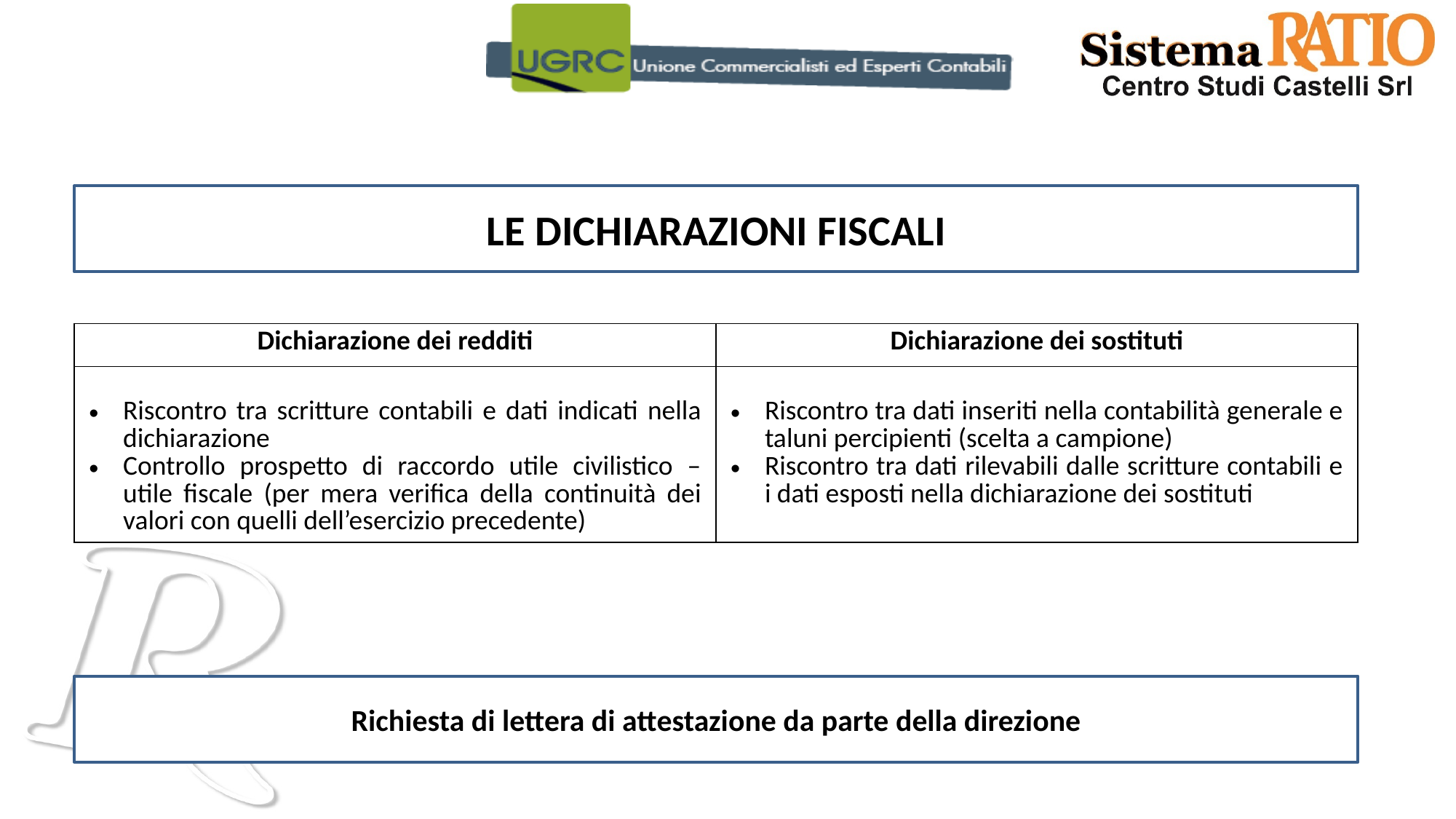

LE DICHIARAZIONI FISCALI
| Dichiarazione dei redditi | Dichiarazione dei sostituti |
| --- | --- |
| Riscontro tra scritture contabili e dati indicati nella dichiarazione Controllo prospetto di raccordo utile civilistico – utile fiscale (per mera verifica della continuità dei valori con quelli dell’esercizio precedente) | Riscontro tra dati inseriti nella contabilità generale e taluni percipienti (scelta a campione) Riscontro tra dati rilevabili dalle scritture contabili e i dati esposti nella dichiarazione dei sostituti |
Richiesta di lettera di attestazione da parte della direzione